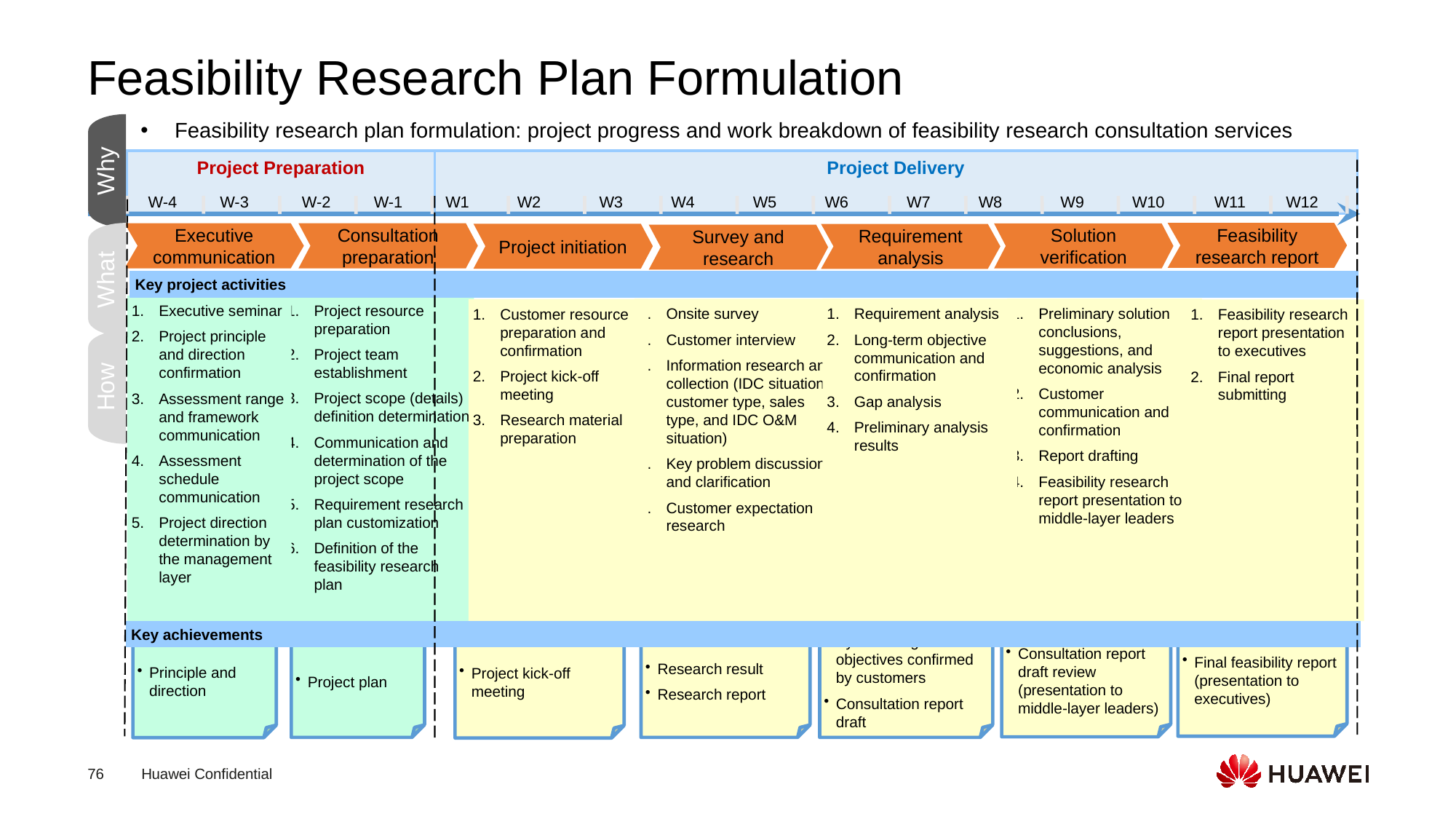

# Feasibility Research Plan Formulation
Feasibility research plan formulation: project progress and work breakdown of feasibility research consultation services
Why
What
How
Project Preparation
Project Delivery

W-4
W-3
W-2
W-1
W1
W2
W3
W4
W5
W6
W7
W8
W9
W10
W11
W12

Feasibility research report
Executive communication
Consultation preparation
Solution verification
Project initiation
Requirement analysis
Survey and research
Key project activities
Project resource preparation
Project team establishment
Project scope (details) definition determination
Communication and determination of the project scope
Requirement research plan customization
Definition of the feasibility research plan
Executive seminar
Project principle and direction confirmation
Assessment range and framework communication
Assessment schedule communication
Project direction determination by the management layer

Preliminary solution conclusions, suggestions, and economic analysis
Customer communication and confirmation
Report drafting
Feasibility research report presentation to middle-layer leaders

Onsite survey
Customer interview
Information research and collection (IDC situation, customer type, sales type, and IDC O&M situation)
Key problem discussion and clarification
Customer expectation research
Requirement analysis
Long-term objective communication and confirmation
Gap analysis
Preliminary analysis results

Customer resource preparation and confirmation
Project kick-off meeting
Research material preparation

Feasibility research report presentation to executives
Final report submitting

Key achievements
Final feasibility report (presentation to executives)
Consultation report draft review (presentation to middle-layer leaders)
Project plan
Research result
Research report
System long-term objectives confirmed by customers
Consultation report draft
Principle and direction
Project kick-off meeting